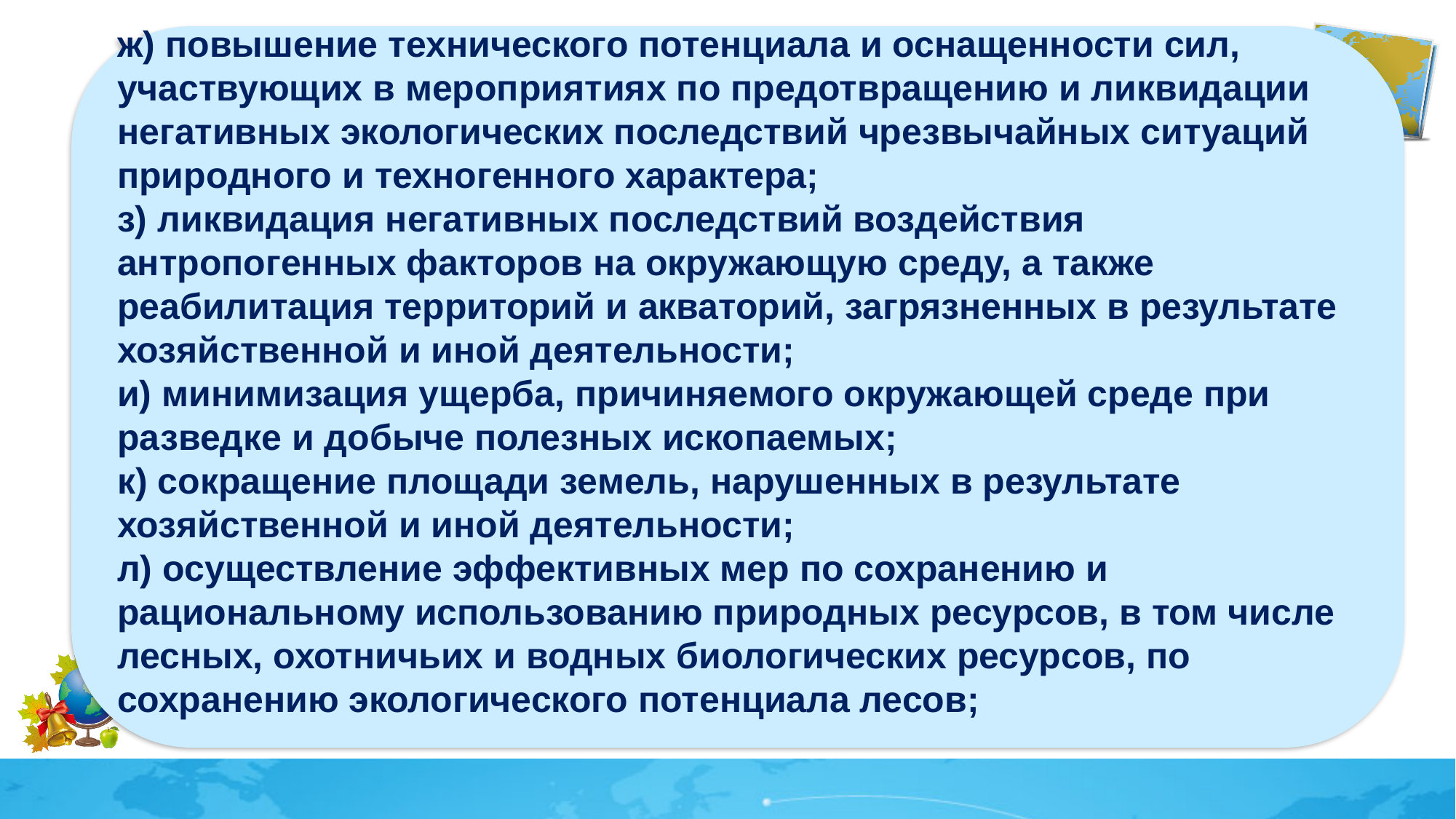

ж) повышение технического потенциала и оснащенности сил, участвующих в мероприятиях по предотвращению и ликвидации негативных экологических последствий чрезвычайных ситуаций природного и техногенного характера;
з) ликвидация негативных последствий воздействия антропогенных факторов на окружающую среду, а также реабилитация территорий и акваторий, загрязненных в результате хозяйственной и иной деятельности;
и) минимизация ущерба, причиняемого окружающей среде при разведке и добыче полезных ископаемых;
к) сокращение площади земель, нарушенных в результате хозяйственной и иной деятельности;
л) осуществление эффективных мер по сохранению и рациональному использованию природных ресурсов, в том числе лесных, охотничьих и водных биологических ресурсов, по сохранению экологического потенциала лесов;